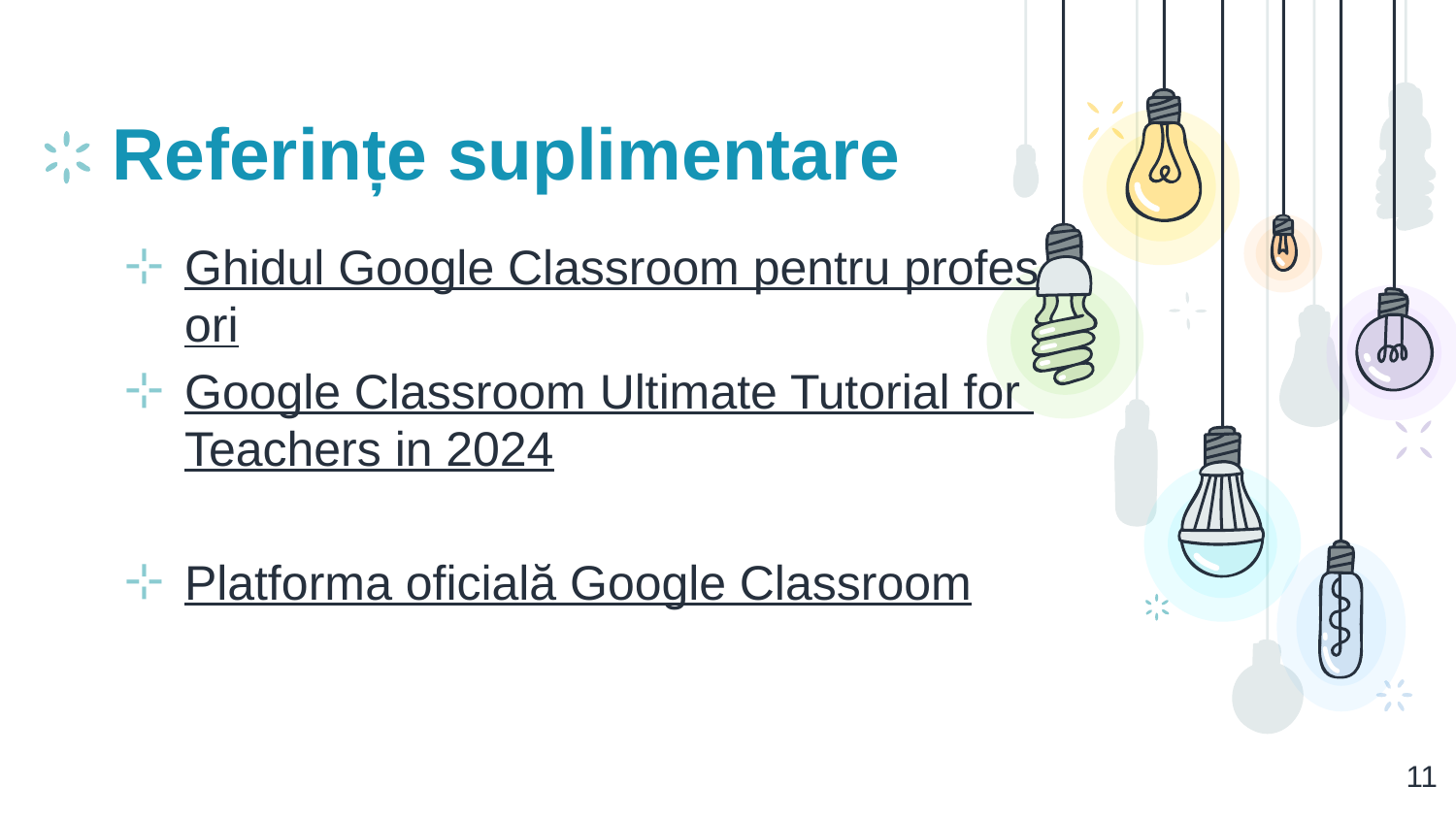

# Referințe suplimentare
Ghidul Google Classroom pentru profesori
Google Classroom Ultimate Tutorial for Teachers in 2024
Platforma oficială Google Classroom
11